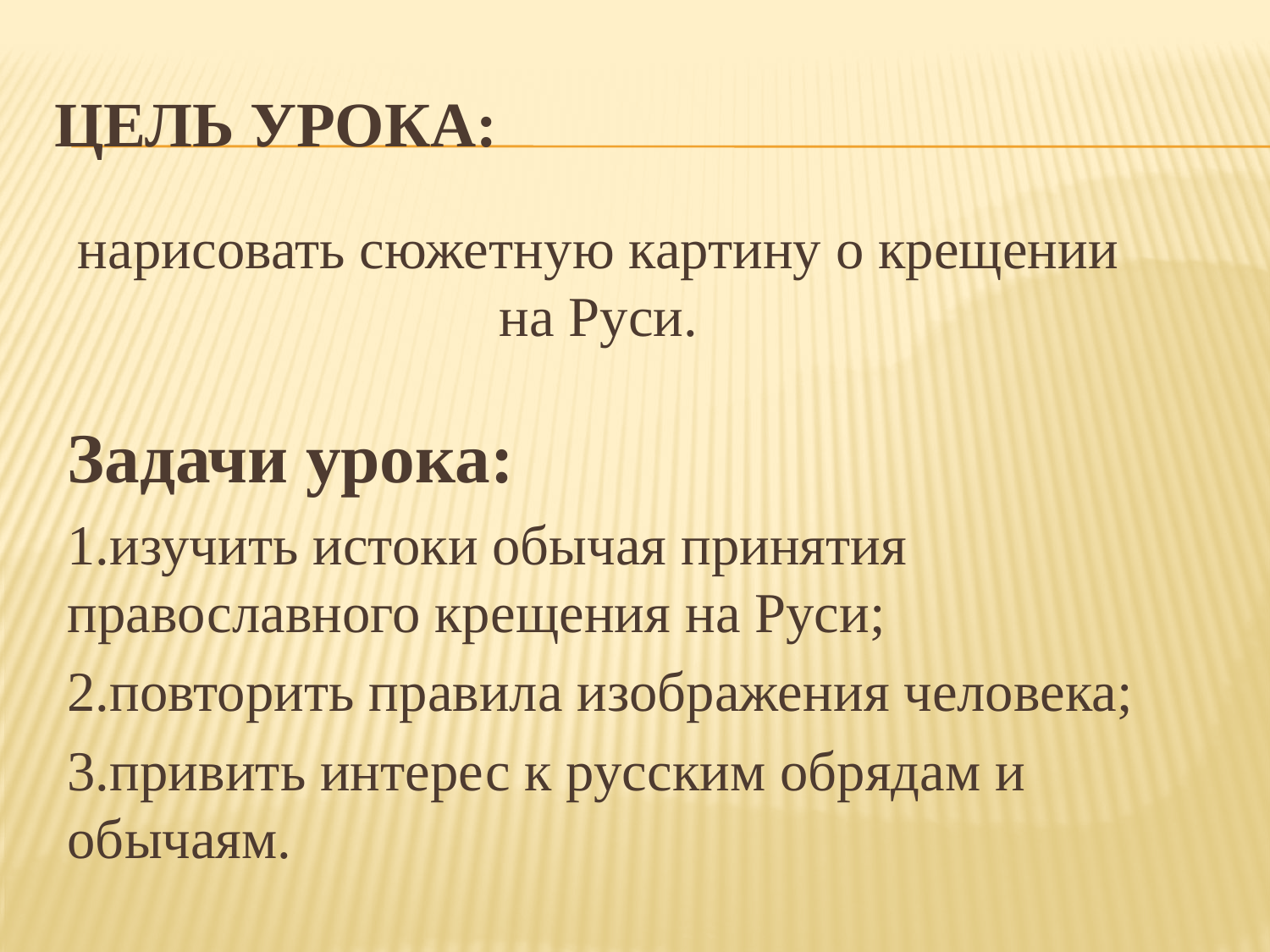

# Цель урока:
нарисовать сюжетную картину о крещении на Руси.
Задачи урока:
1.изучить истоки обычая принятия   православного крещения на Руси;
2.повторить правила изображения человека;
3.привить интерес к русским обрядам и обычаям.